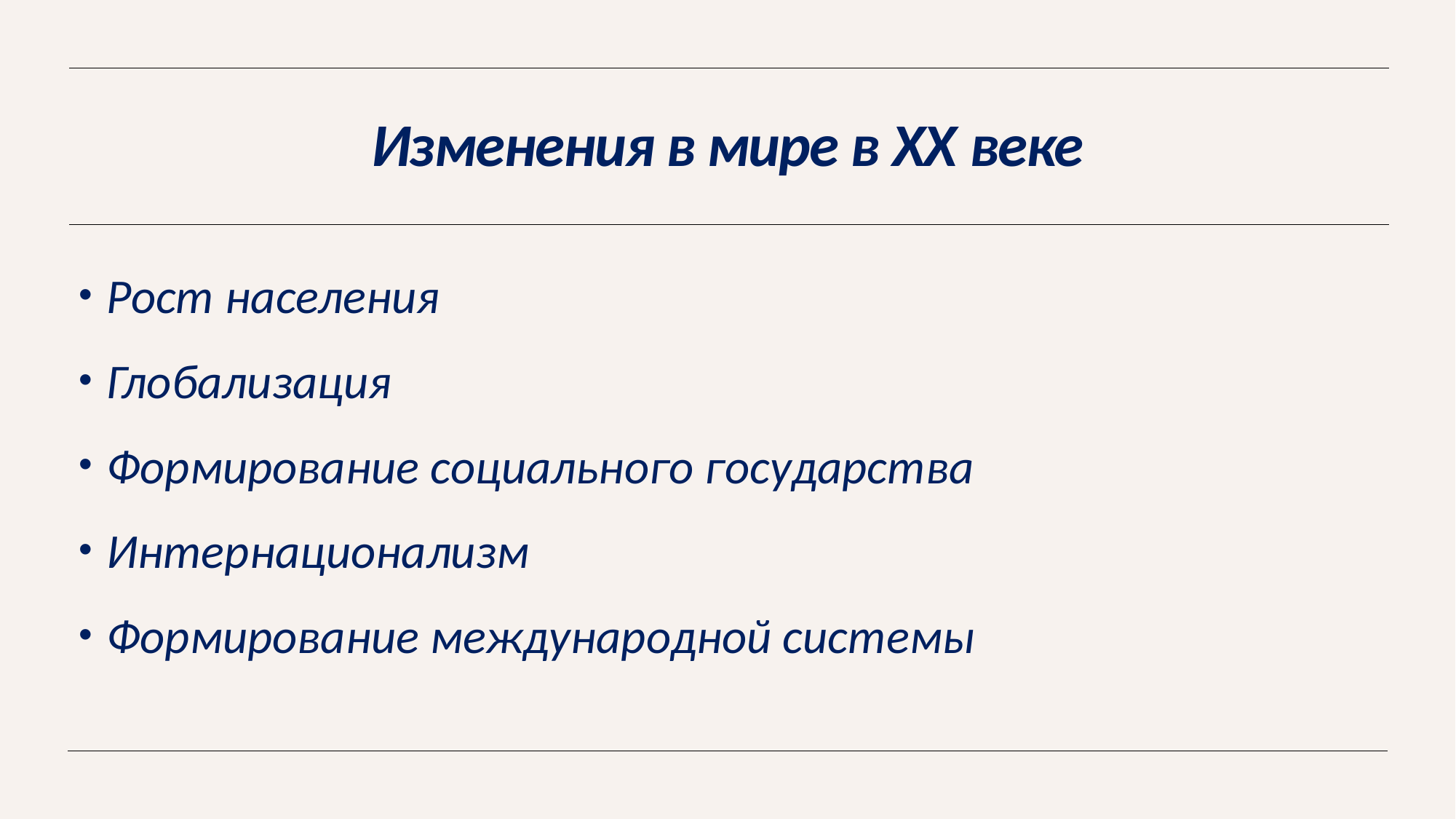

# Изменения в мире в XX веке
Рост населения
Глобализация
Формирование социального государства
Интернационализм
Формирование международной системы